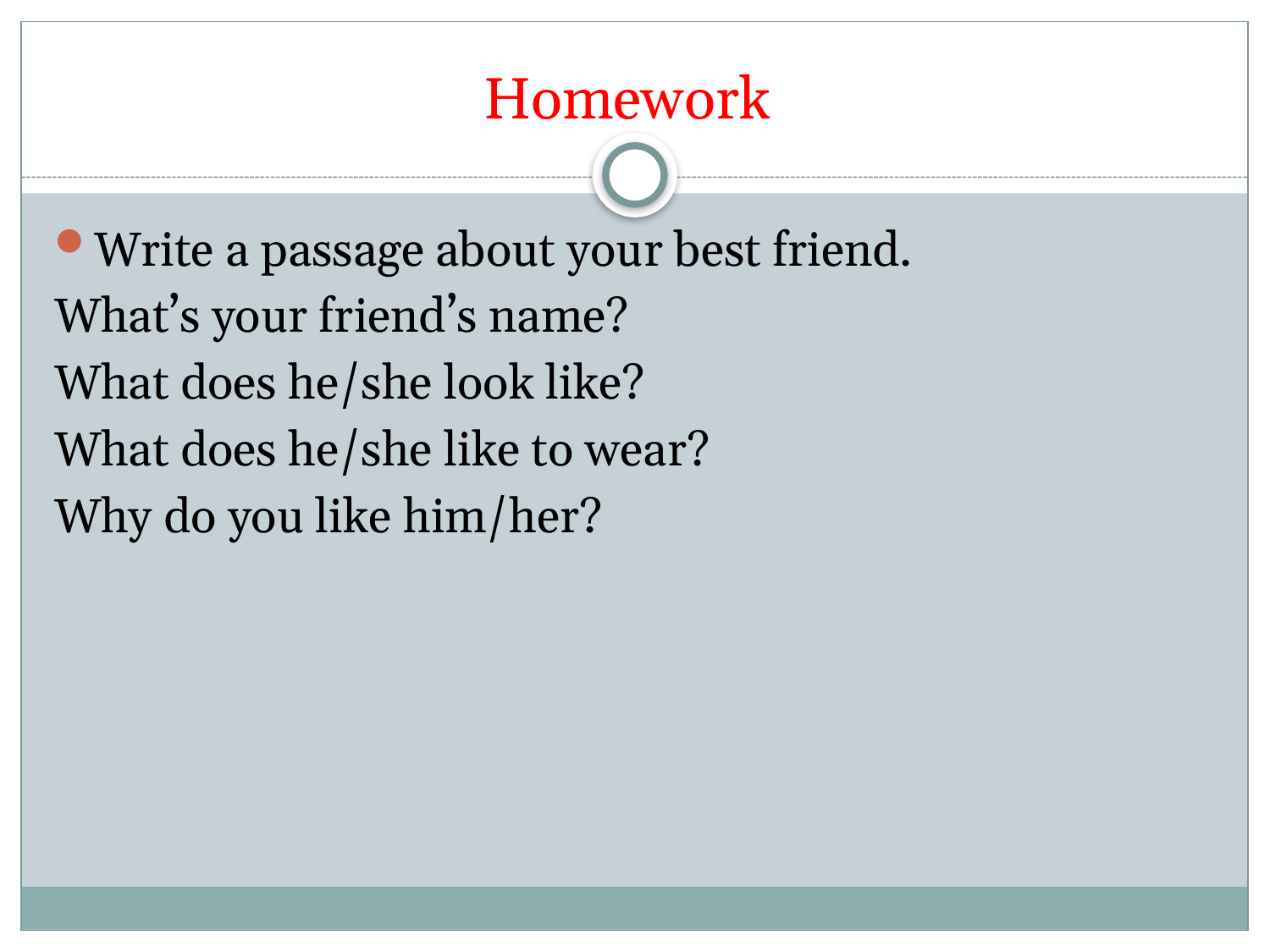

# Homework
Write a passage about your best friend.
What’s your friend’s name?
What does he/she look like?
What does he/she like to wear?
Why do you like him/her?